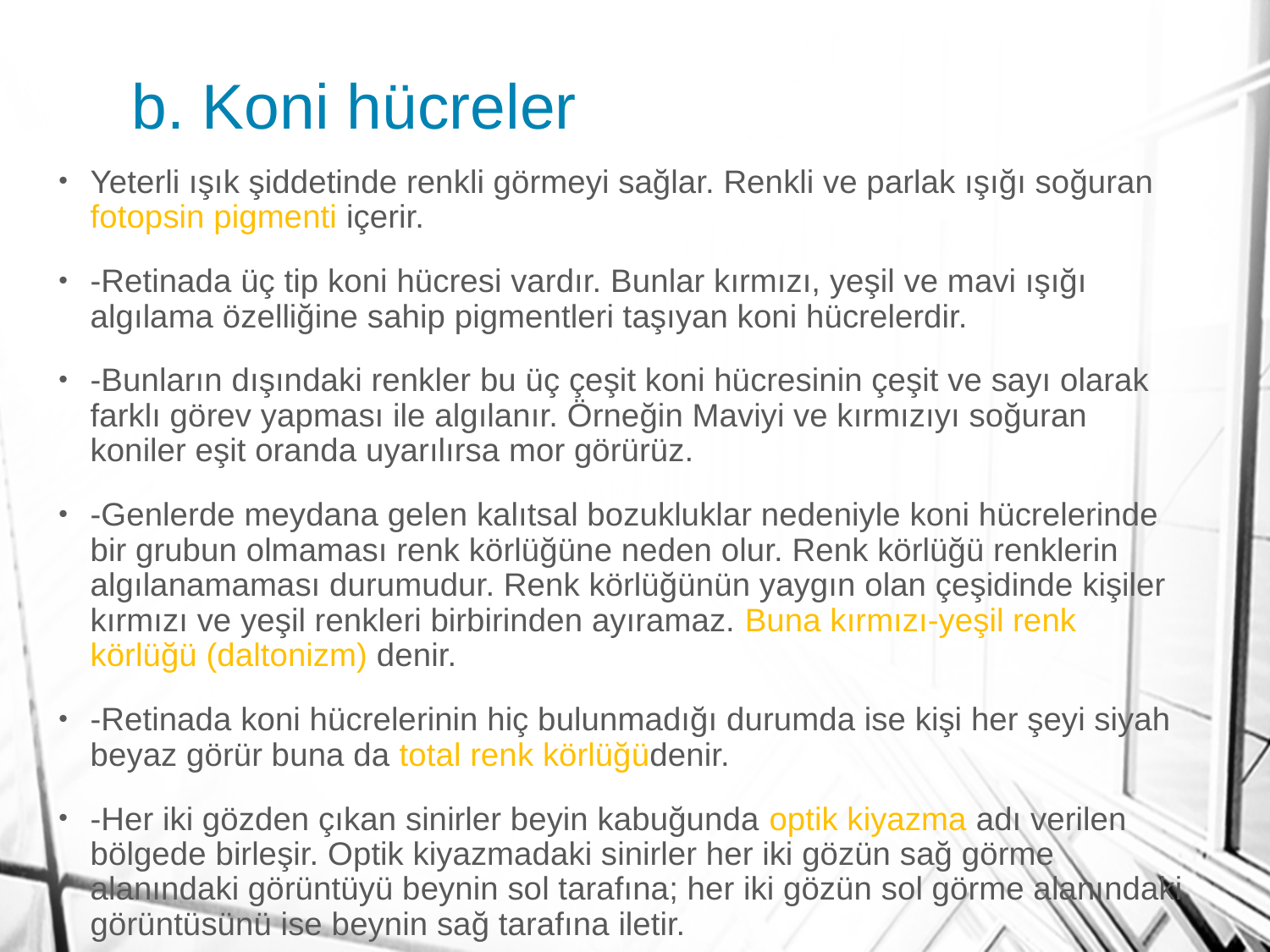

# b. Koni hücreler
Yeterli ışık şiddetinde renkli görmeyi sağlar. Renkli ve parlak ışığı soğuran fotopsin pigmenti içerir.
-Retinada üç tip koni hücresi vardır. Bunlar kırmızı, yeşil ve mavi ışığı algılama özelliğine sahip pigmentleri taşıyan koni hücrelerdir.
-Bunların dışındaki renkler bu üç çeşit koni hücresinin çeşit ve sayı olarak farklı görev yapması ile algılanır. Örneğin Maviyi ve kırmızıyı soğuran koniler eşit oranda uyarılırsa mor görürüz.
-Genlerde meydana gelen kalıtsal bozukluklar nedeniyle koni hücrelerinde bir grubun olmaması renk körlüğüne neden olur. Renk körlüğü renklerin algılanamaması durumudur. Renk körlüğünün yaygın olan çeşidinde kişiler kırmızı ve yeşil renkleri birbirinden ayıramaz. Buna kırmızı-yeşil renk körlüğü (daltonizm) denir.
-Retinada koni hücrelerinin hiç bulunmadığı durumda ise kişi her şeyi siyah beyaz görür buna da total renk körlüğüdenir.
-Her iki gözden çıkan sinirler beyin kabuğunda optik kiyazma adı verilen bölgede birleşir. Optik kiyazmadaki sinirler her iki gözün sağ görme alanındaki görüntüyü beynin sol tarafına; her iki gözün sol görme alanındaki görüntüsünü ise beynin sağ tarafına iletir.